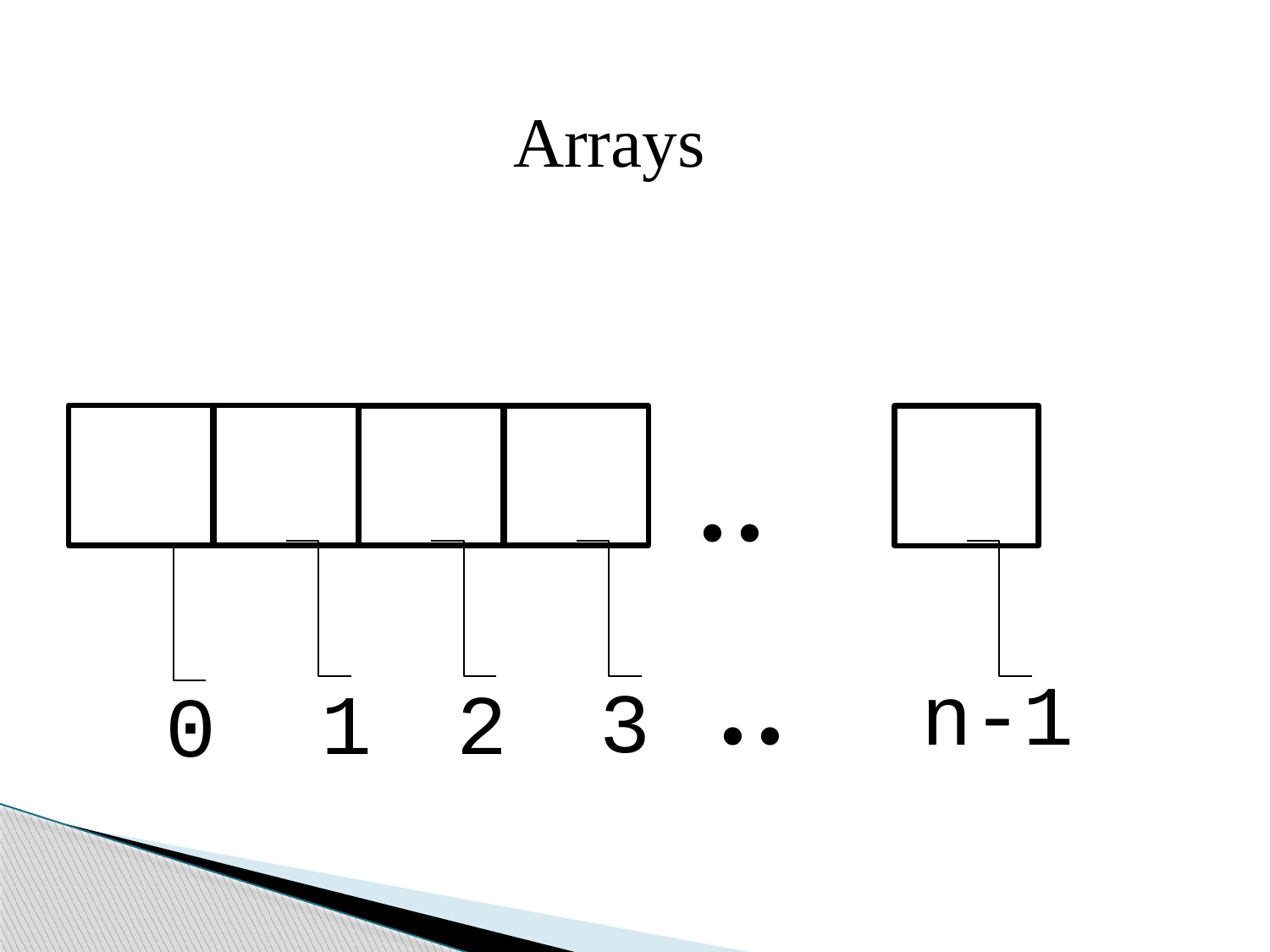

#
Arrays

	..

..
n-1
3
1    2
0